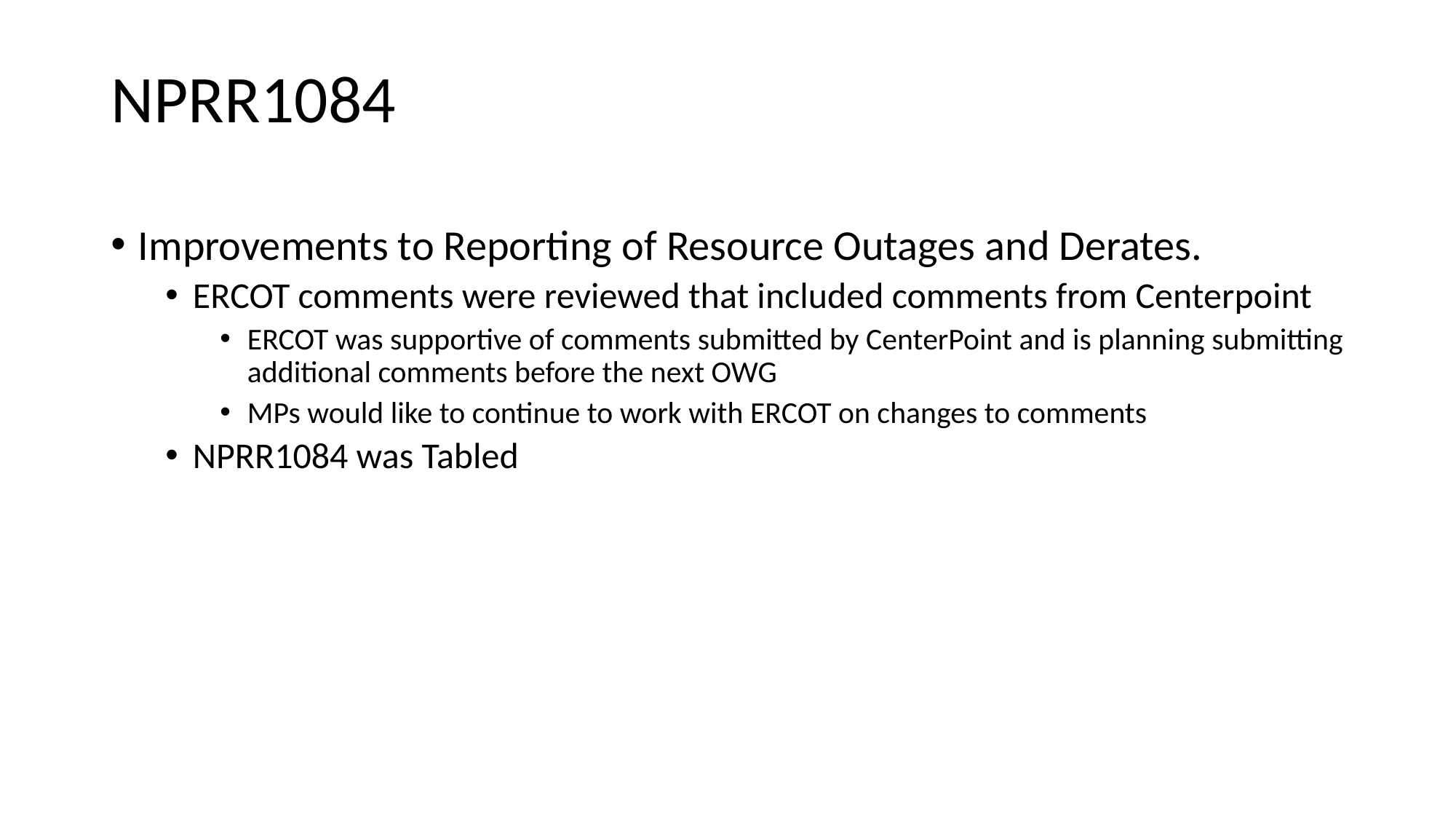

# NPRR1084
Improvements to Reporting of Resource Outages and Derates.
ERCOT comments were reviewed that included comments from Centerpoint
ERCOT was supportive of comments submitted by CenterPoint and is planning submitting additional comments before the next OWG
MPs would like to continue to work with ERCOT on changes to comments
NPRR1084 was Tabled